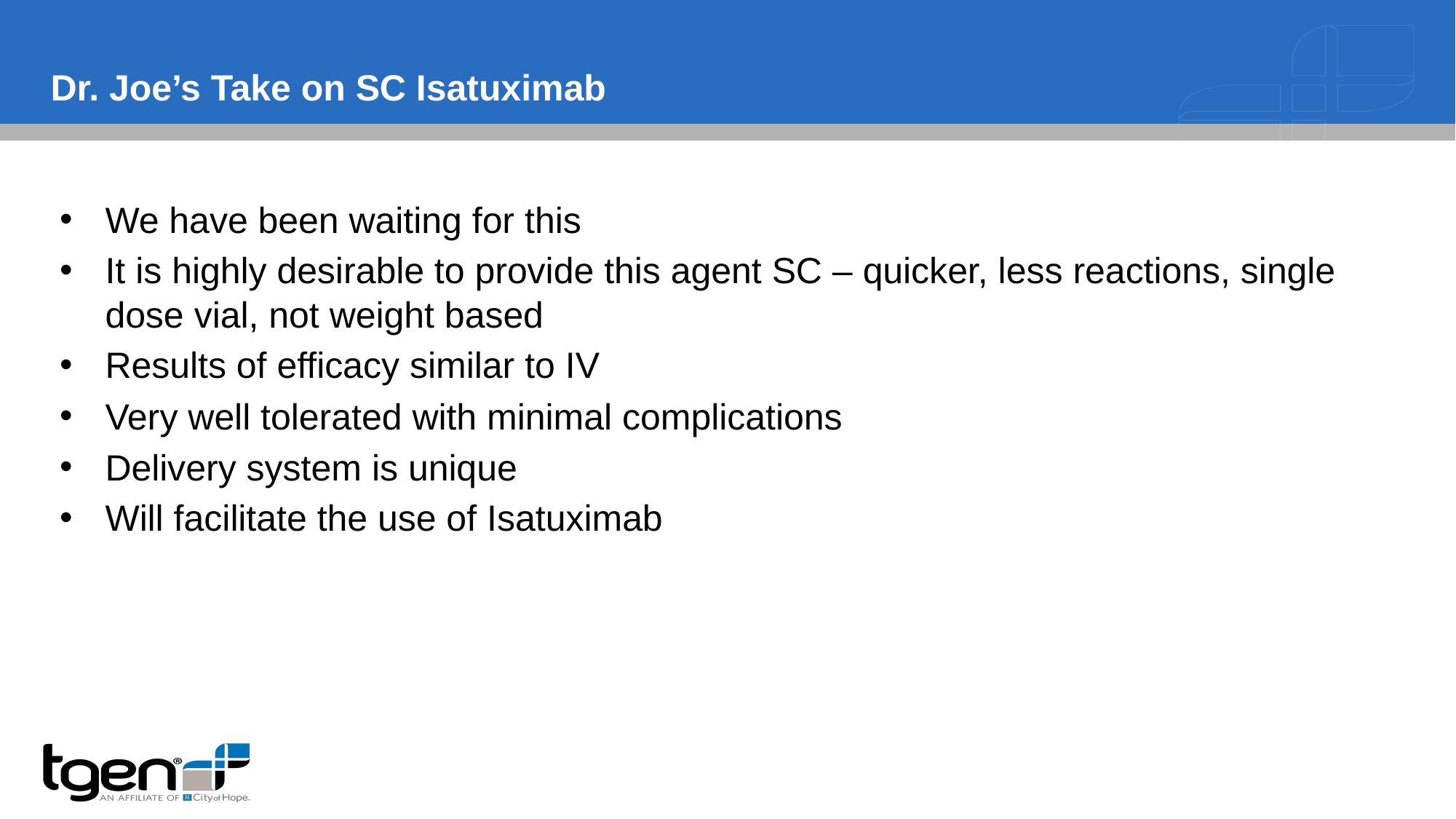

# Dr. Joe’s Take on SC Isatuximab
We have been waiting for this
It is highly desirable to provide this agent SC – quicker, less reactions, single dose vial, not weight based
Results of efficacy similar to IV
Very well tolerated with minimal complications
Delivery system is unique
Will facilitate the use of Isatuximab